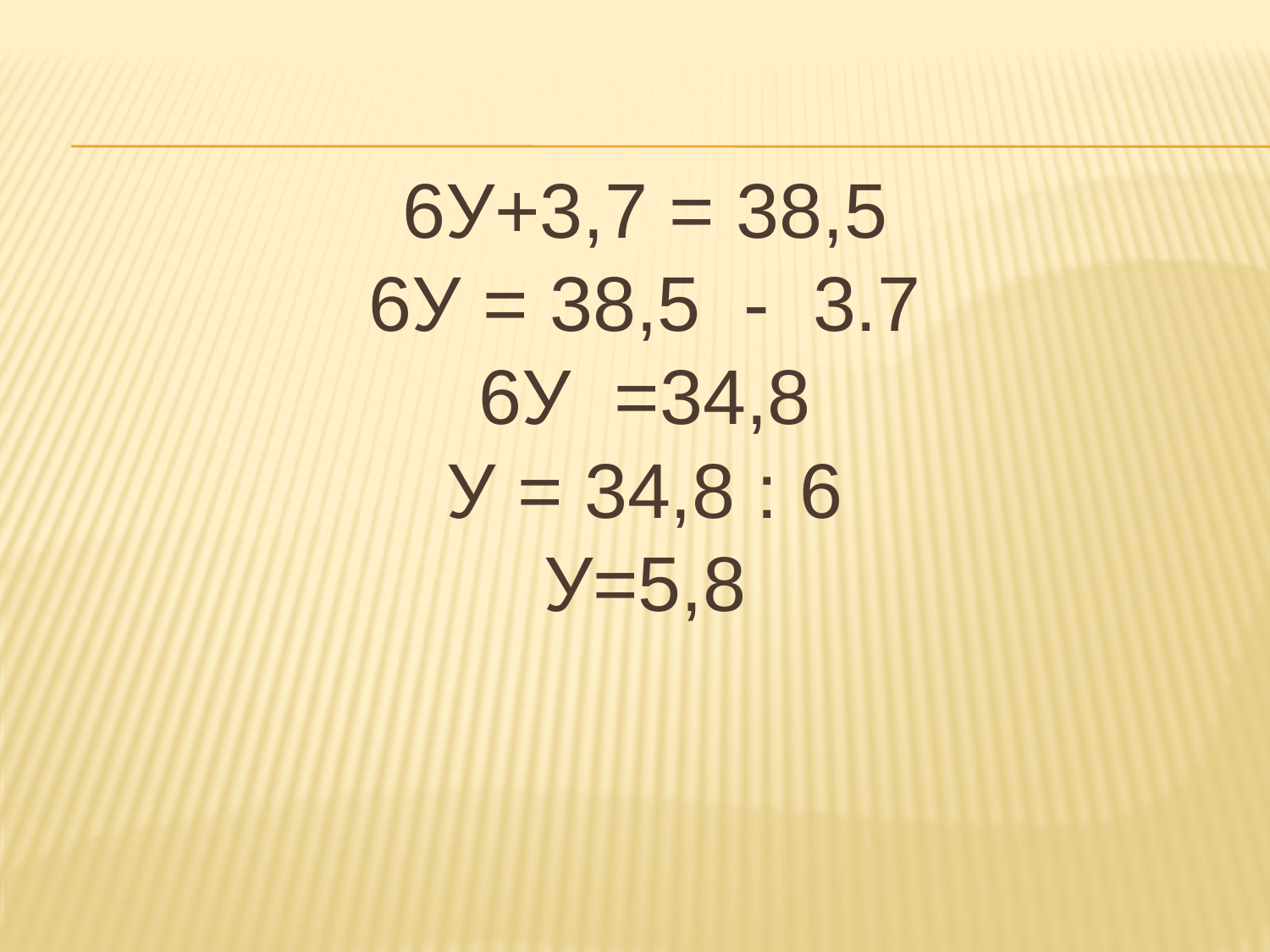

# 6у+3,7 = 38,5 6у = 38,5  -  3.7 6у  =34,8 у = 34,8 : 6 у=5,8